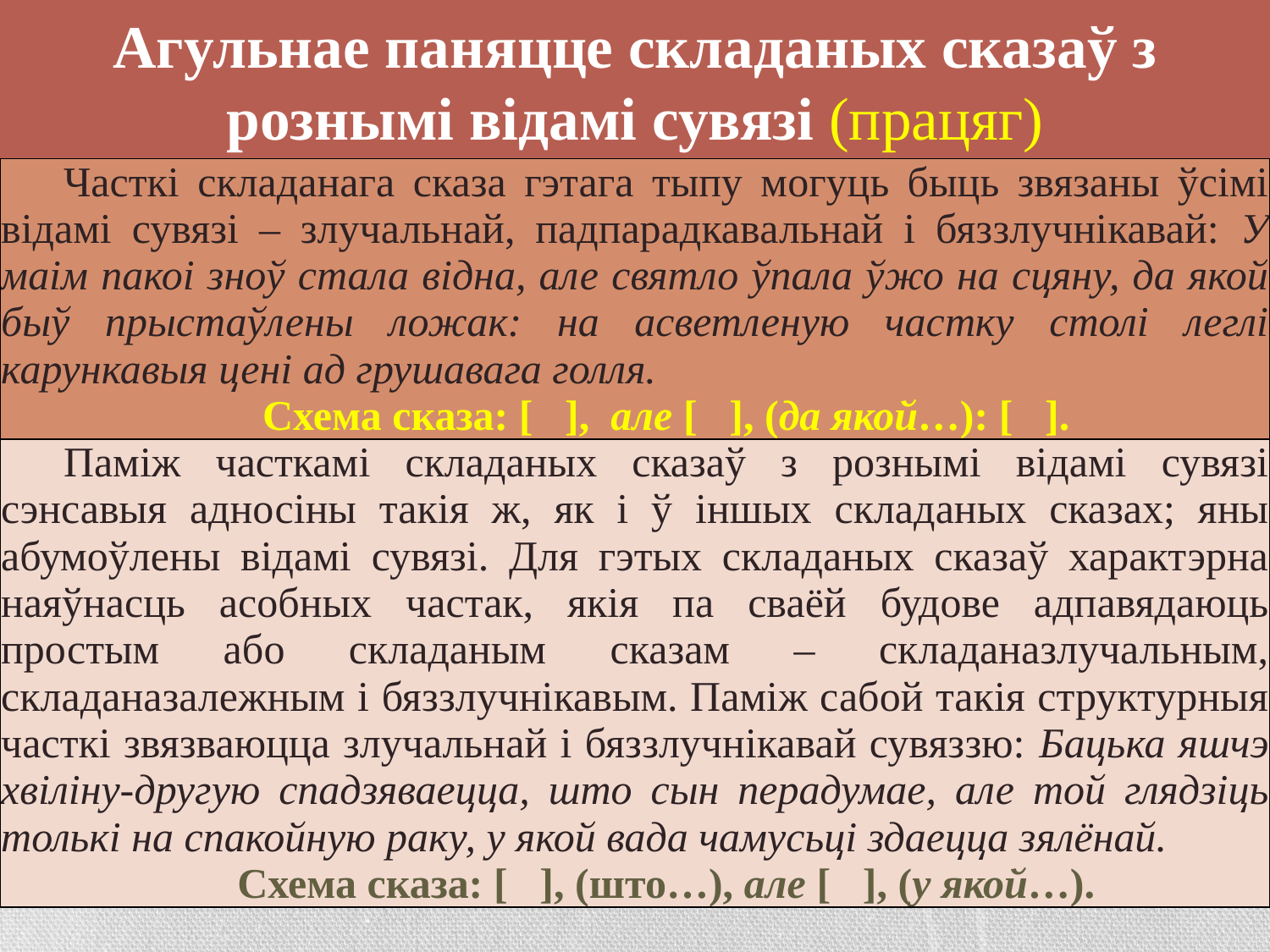

# Агульнае паняцце складаных сказаў з рознымі відамі сувязі (працяг)
| Часткі складанага сказа гэтага тыпу могуць быць звязаны ўсімі відамі сувязі – злучальнай, падпарадкавальнай і бяззлучнікавай: У маім пакоі зноў стала відна, але святло ўпала ўжо на сцяну, да якой быў прыстаўлены ложак: на асветленую частку столі леглі карункавыя цені ад грушавага голля. Схема сказа: [ ], але [ ], (да якой…): [ ]. |
| --- |
| Паміж часткамі складаных сказаў з рознымі відамі сувязі сэнсавыя адносіны такія ж, як і ў іншых складаных сказах; яны абумоўлены відамі сувязі. Для гэтых складаных сказаў характэрна наяўнасць асобных частак, якія па сваёй будове адпавядаюць простым або складаным сказам – складаназлучальным, складаназалежным і бяззлучнікавым. Паміж сабой такія структурныя часткі звязваюцца злучальнай і бяззлучнікавай сувяззю: Бацька яшчэ хвіліну-другую спадзяваецца, што сын перадумае, але той глядзіць толькі на спакойную раку, у якой вада чамусьці здаецца зялёнай. Схема сказа: [ ], (што…), але [ ], (у якой…). |